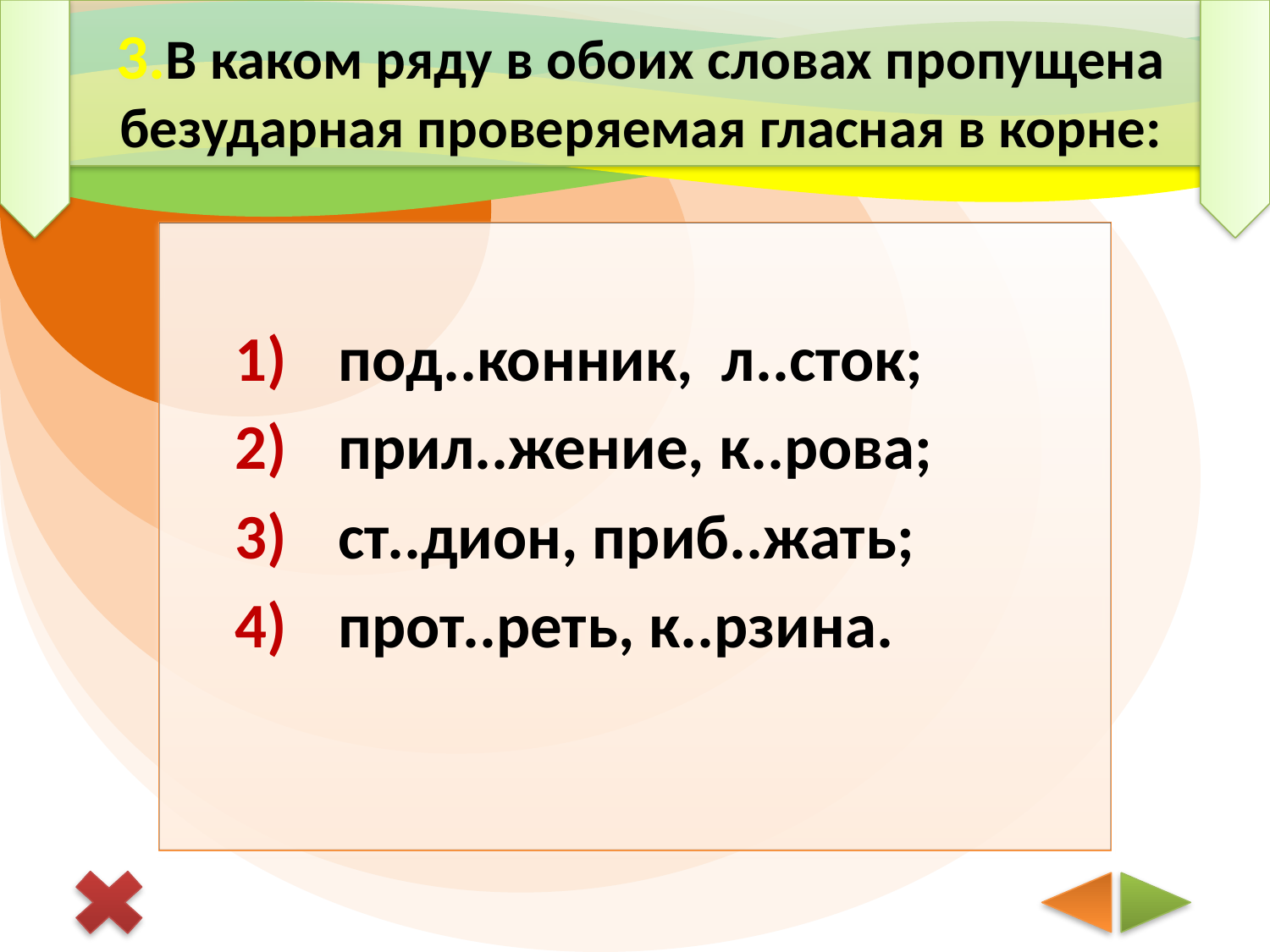

# 3.В каком ряду в обоих словах пропущена безударная проверяемая гласная в корне:

под..конник,  л..сток;
прил..жение, к..рова;
ст..дион, приб..жать;
прот..реть, к..рзина.